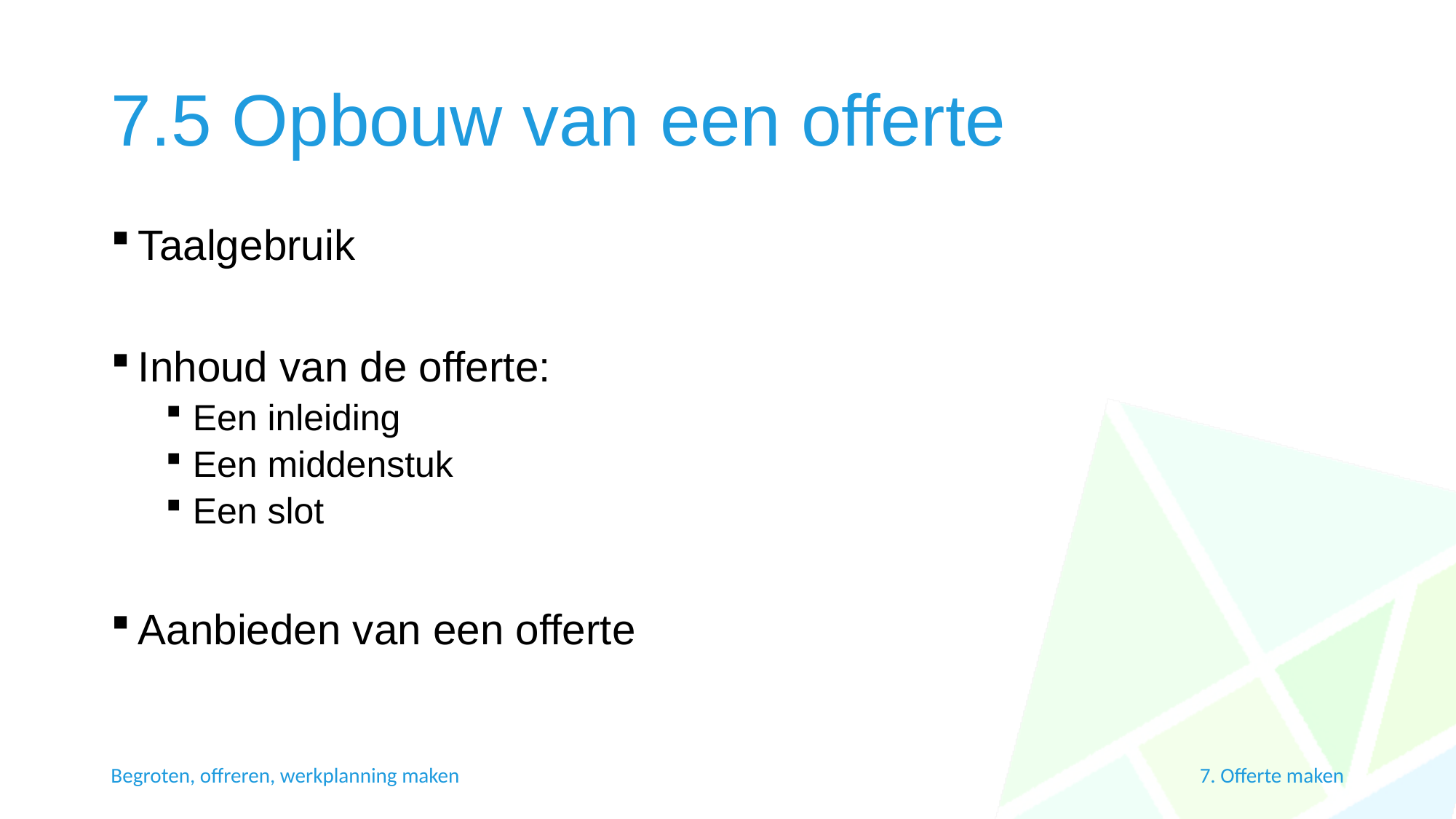

# 7.5 Opbouw van een offerte
Taalgebruik

Inhoud van de offerte:
Een inleiding
Een middenstuk
Een slot

Aanbieden van een offerte
7. Offerte maken
Begroten, offreren, werkplanning maken